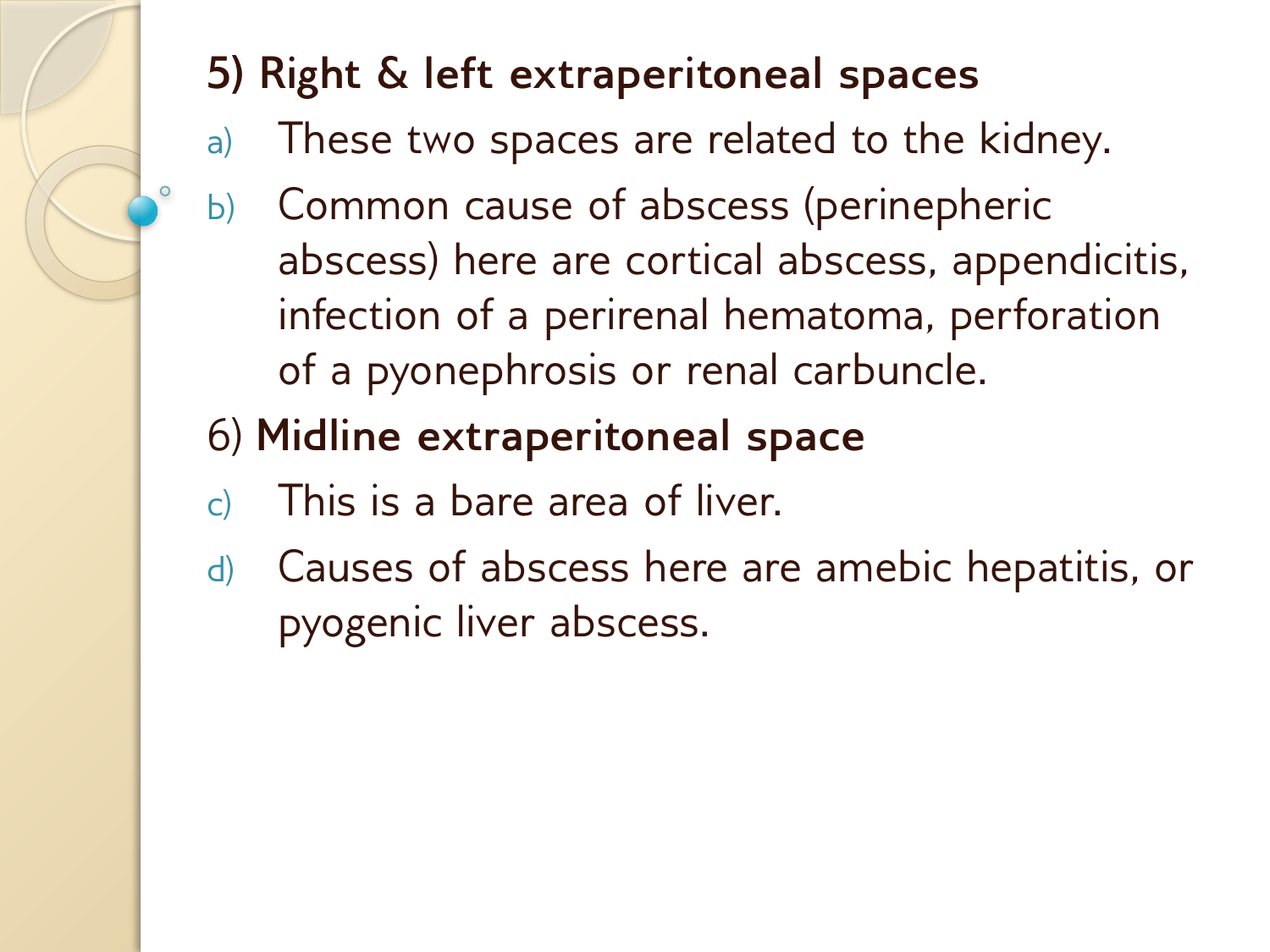

5) Right & left extraperitoneal spaces
These two spaces are related to the kidney.
Common cause of abscess (perinepheric abscess) here are cortical abscess, appendicitis, infection of a perirenal hematoma, perforation of a pyonephrosis or renal carbuncle.
6) Midline extraperitoneal space
This is a bare area of liver.
Causes of abscess here are amebic hepatitis, or pyogenic liver abscess.